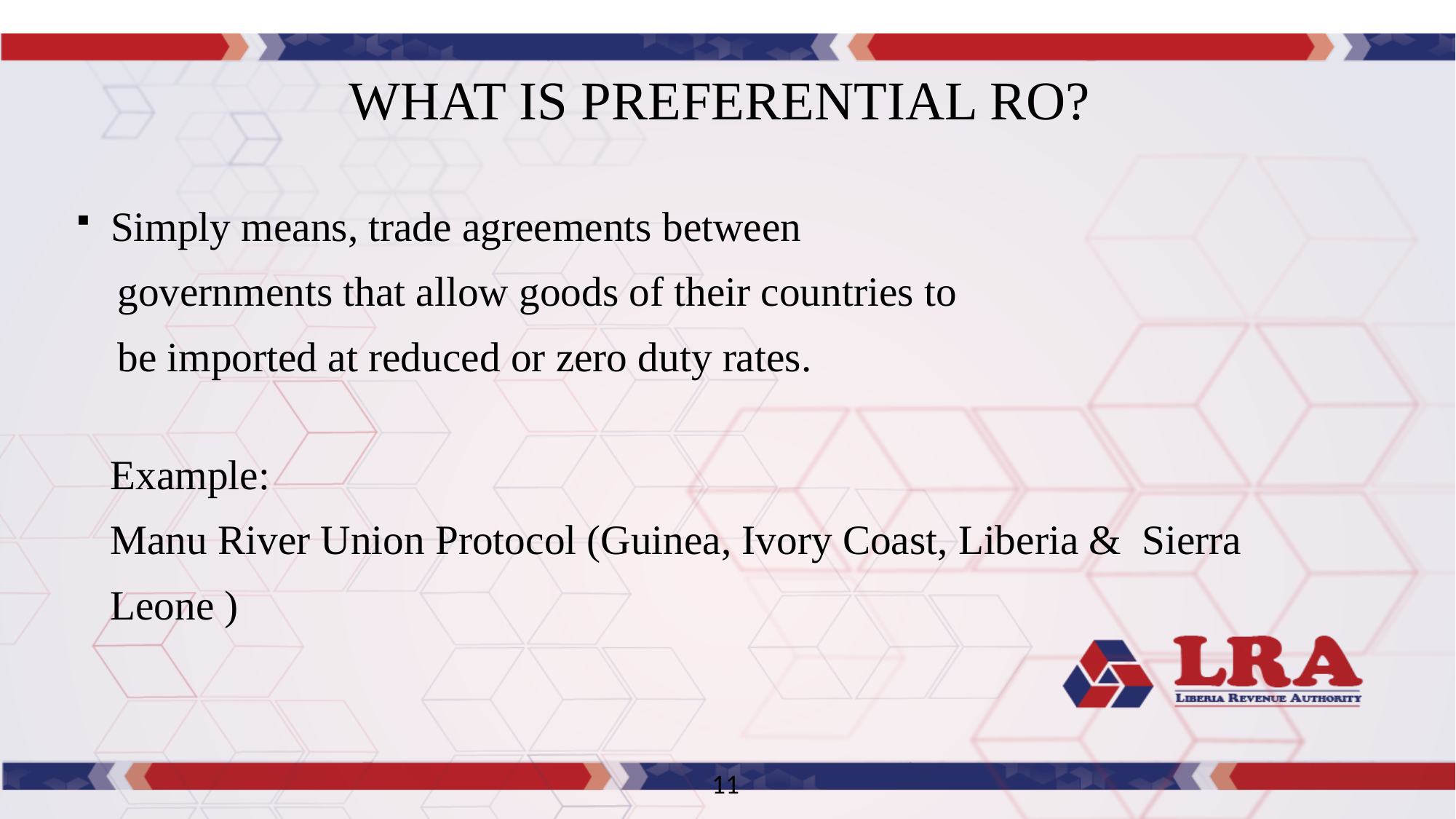

# WHAT IS PREFERENTIAL RO?
 Simply means, trade agreements between
    governments that allow goods of their countries to
    be imported at reduced or zero duty rates.

    Example:
    Manu River Union Protocol (Guinea, Ivory Coast, Liberia &  Sierra
    Leone )

11